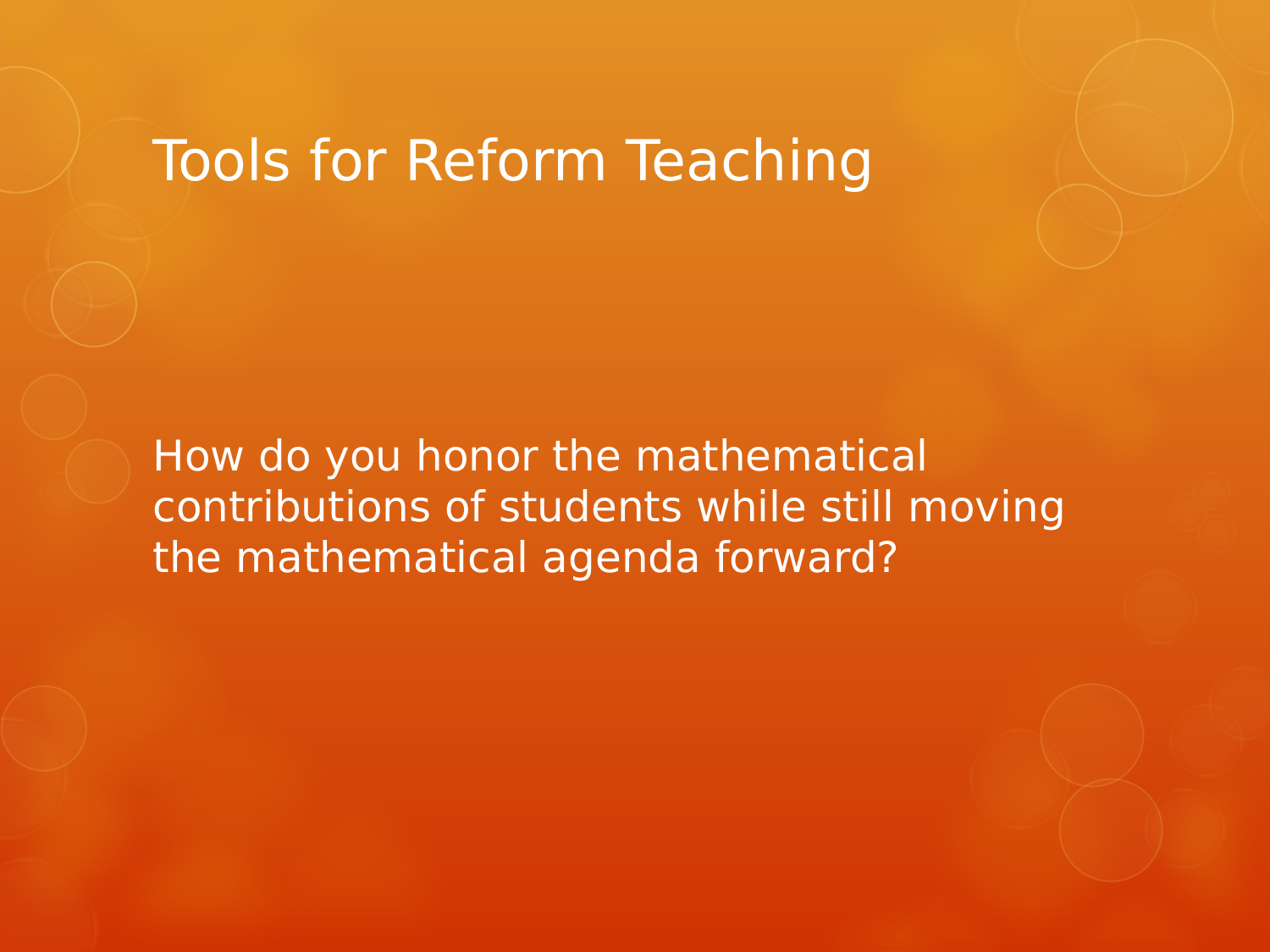

# Tools for Reform Teaching
How do you honor the mathematical contributions of students while still moving the mathematical agenda forward?